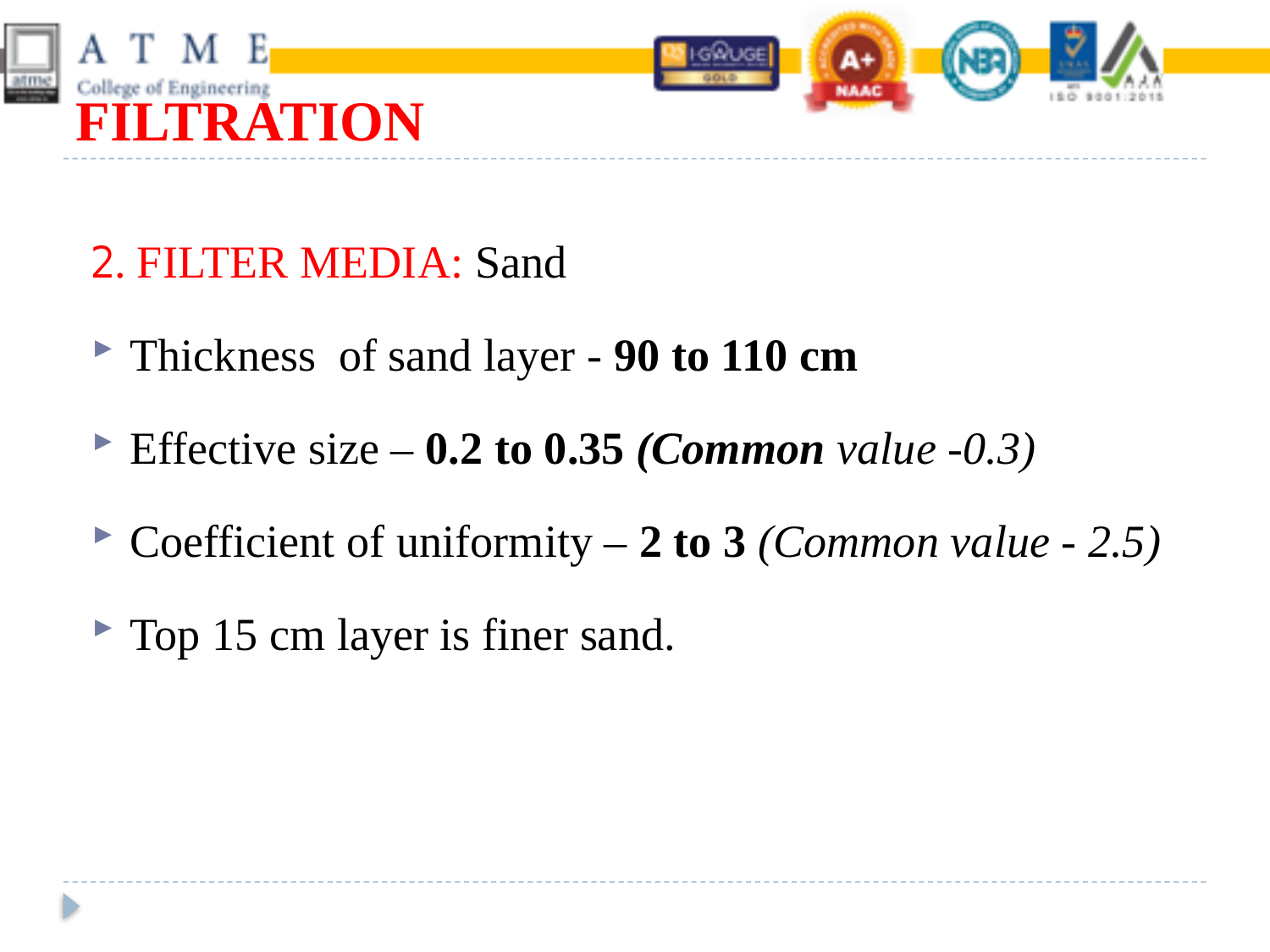

# FILTRATION
2. FILTER MEDIA: Sand
Thickness  of sand layer - 90 to 110 cm
Effective size – 0.2 to 0.35 (Common value -0.3)
Coefficient of uniformity – 2 to 3 (Common value - 2.5)
Top 15 cm layer is finer sand.